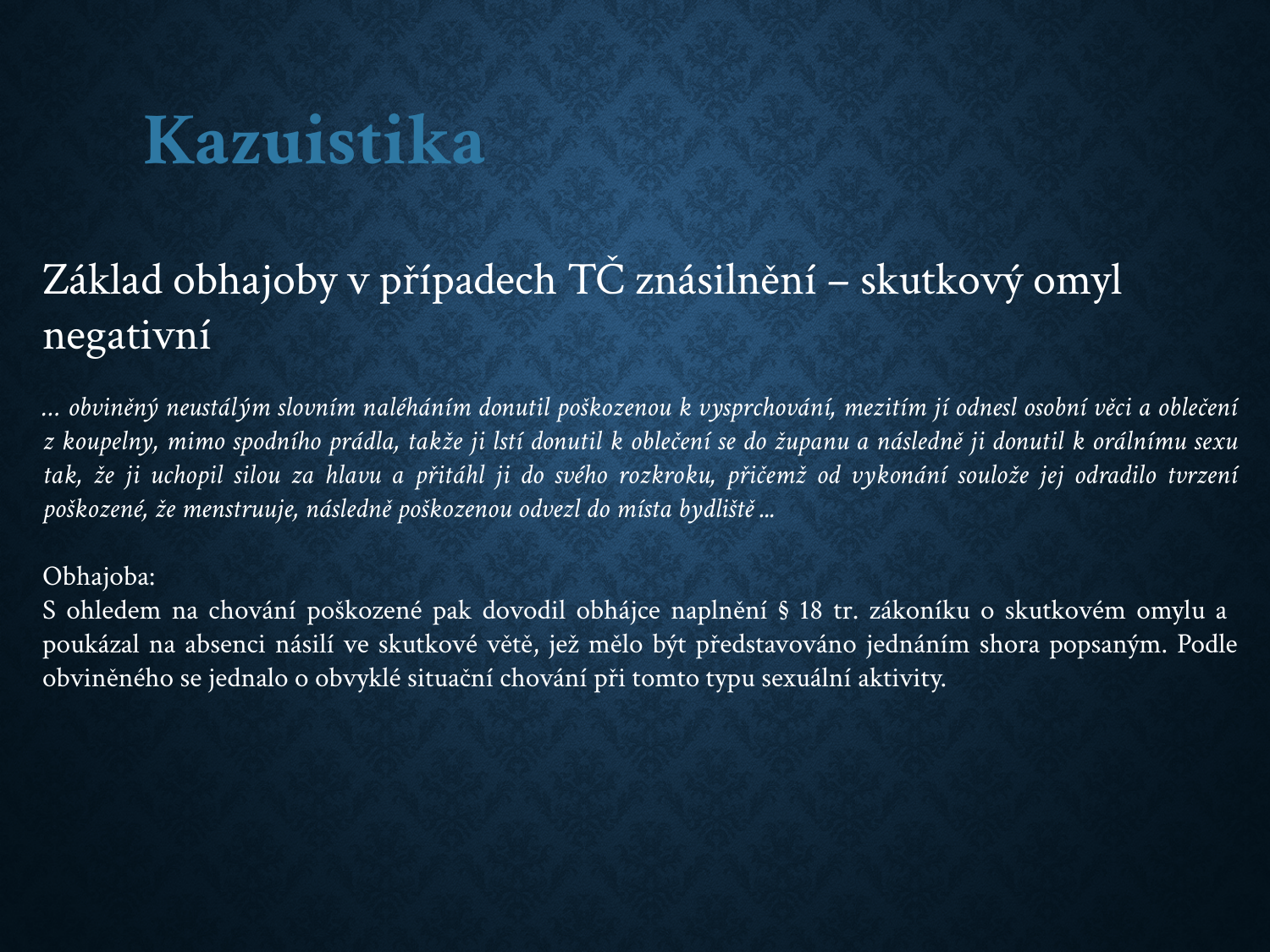

Kazuistika

Základ obhajoby v případech TČ znásilnění – skutkový omyl negativní

… obviněný neustálým slovním naléháním donutil poškozenou k vysprchování, mezitím jí odnesl osobní věci a oblečení z koupelny, mimo spodního prádla, takže ji lstí donutil k oblečení se do županu a následně ji donutil k orálnímu sexu tak, že ji uchopil silou za hlavu a přitáhl ji do svého rozkroku, přičemž od vykonání soulože jej odradilo tvrzení poškozené, že menstruuje, následně poškozenou odvezl do místa bydliště ...

Obhajoba:
S ohledem na chování poškozené pak dovodil obhájce naplnění § 18 tr. zákoníku o skutkovém omylu a  poukázal na absenci násilí ve skutkové větě, jež mělo být představováno jednáním shora popsaným. Podle obviněného se jednalo o obvyklé situační chování při tomto typu sexuální aktivity.